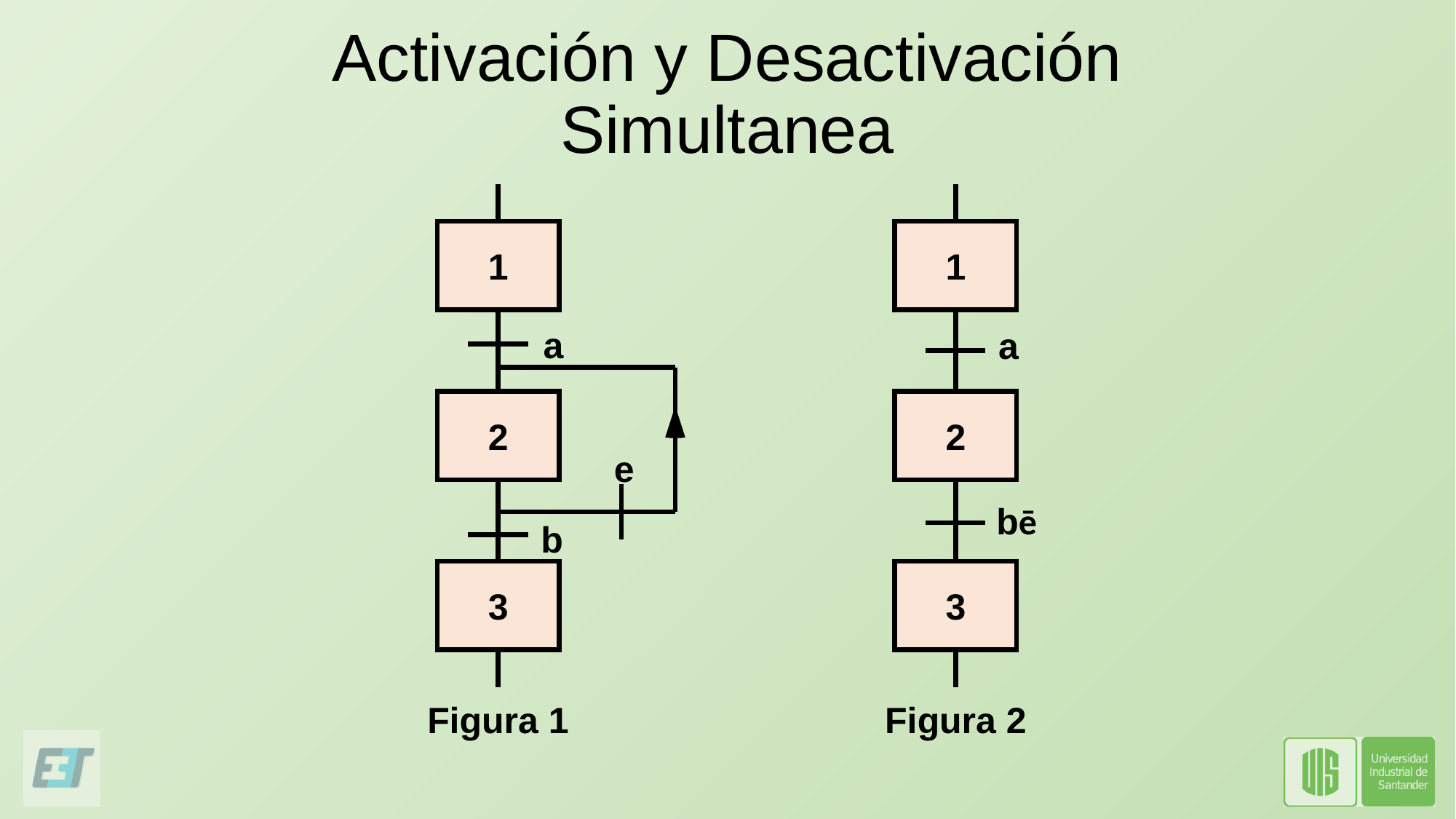

# Activación y Desactivación Simultanea
1
a
2

e
b
3
Figura 1
1
a
2
bē
3
Figura 2